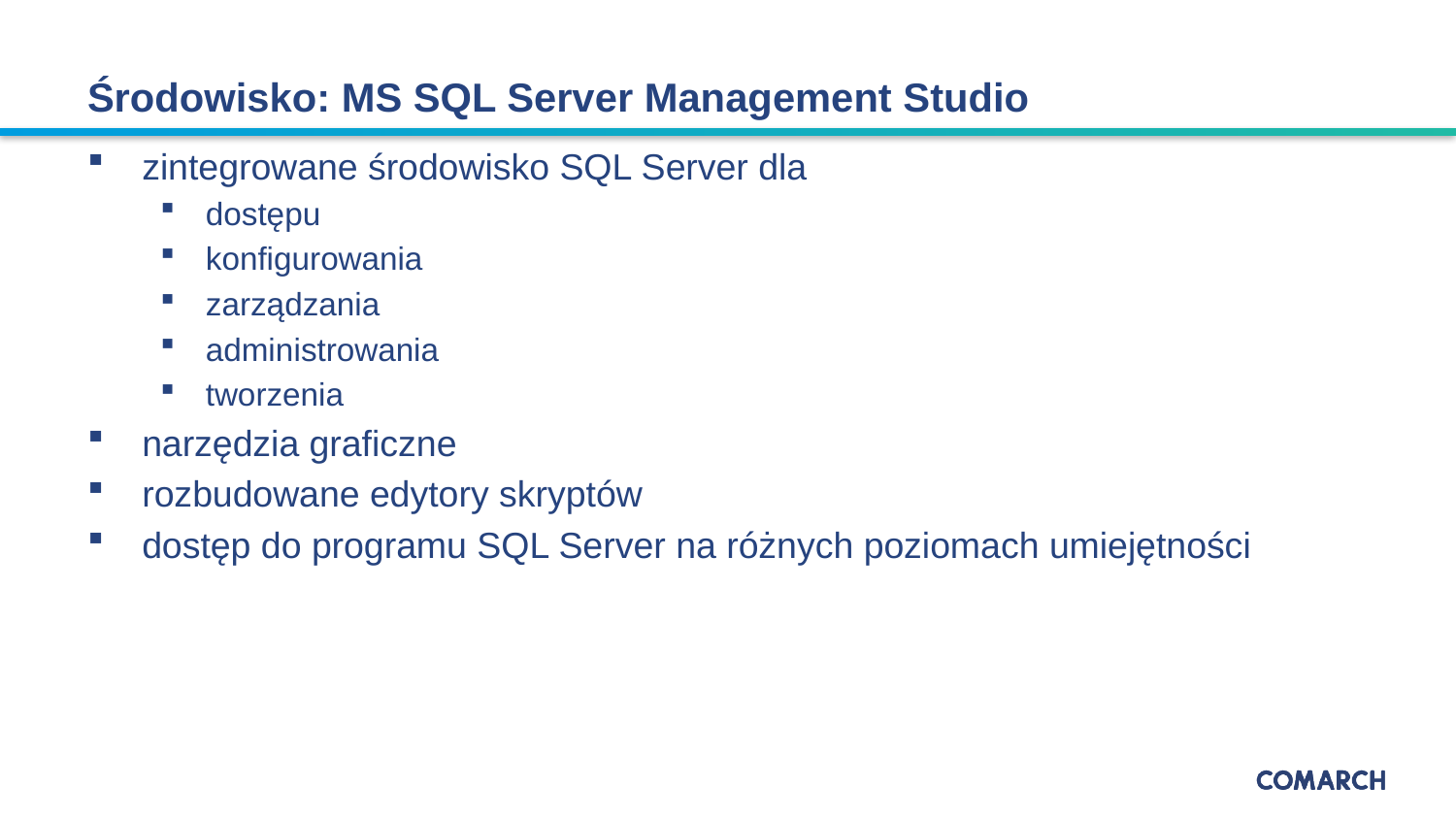

# Środowisko: MS SQL Server Management Studio
zintegrowane środowisko SQL Server dla
dostępu
konfigurowania
zarządzania
administrowania
tworzenia
narzędzia graficzne
rozbudowane edytory skryptów
dostęp do programu SQL Server na różnych poziomach umiejętności